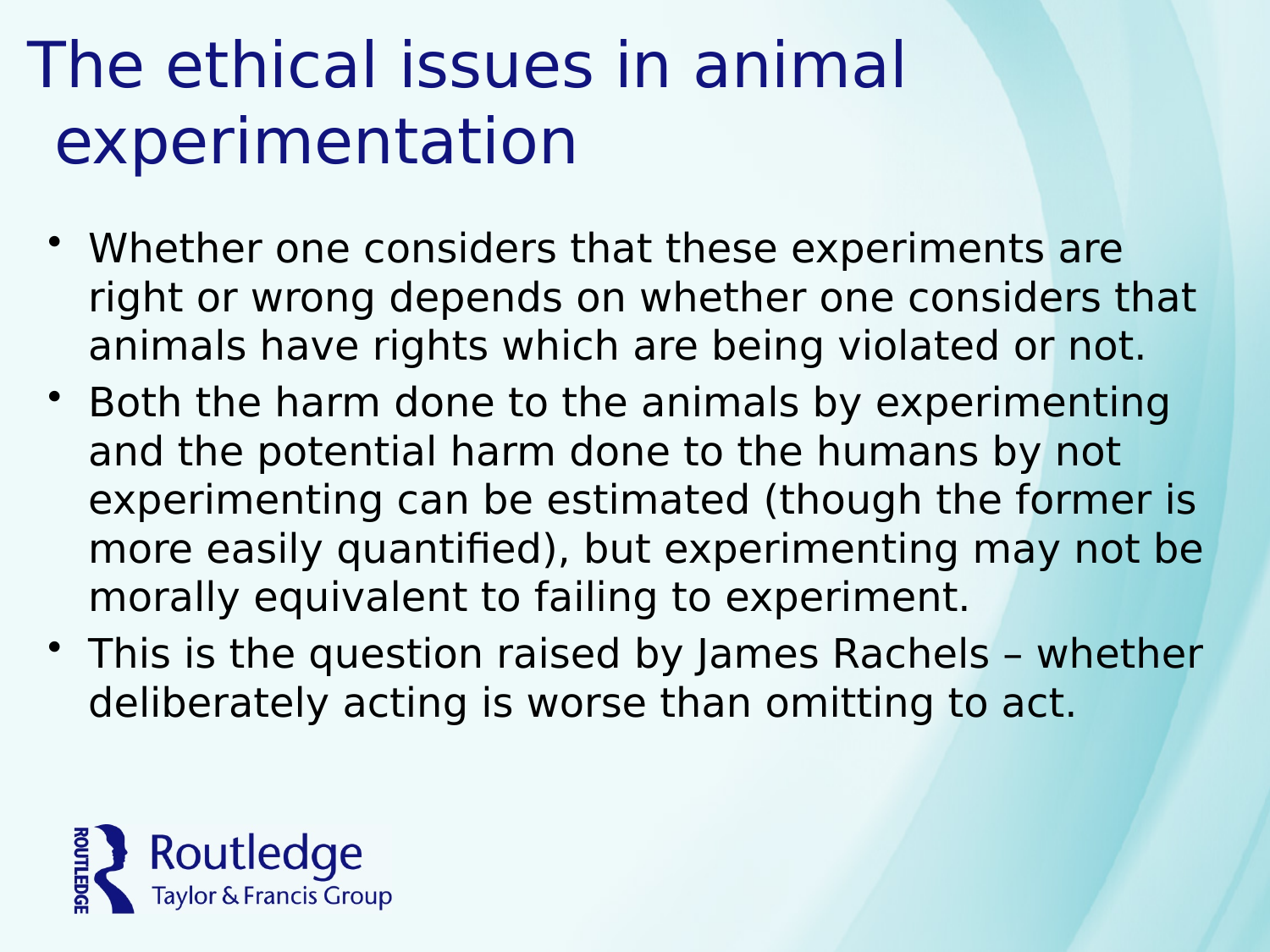

# The ethical issues in animal experimentation
Whether one considers that these experiments are right or wrong depends on whether one considers that animals have rights which are being violated or not.
Both the harm done to the animals by experimenting and the potential harm done to the humans by not experimenting can be estimated (though the former is more easily quantified), but experimenting may not be morally equivalent to failing to experiment.
This is the question raised by James Rachels – whether deliberately acting is worse than omitting to act.